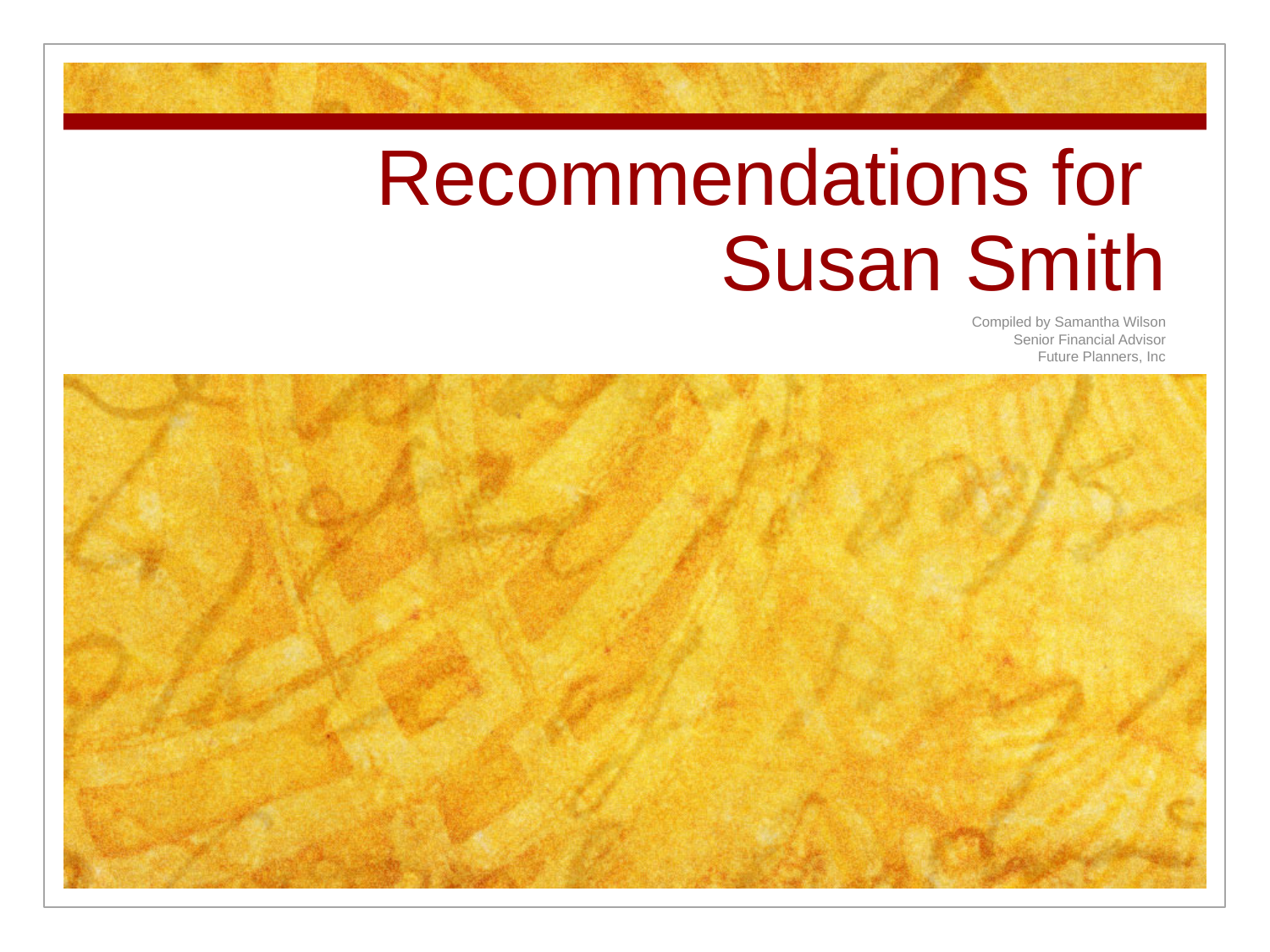

# Recommendations for Susan Smith
Compiled by Samantha Wilson
Senior Financial Advisor
Future Planners, Inc